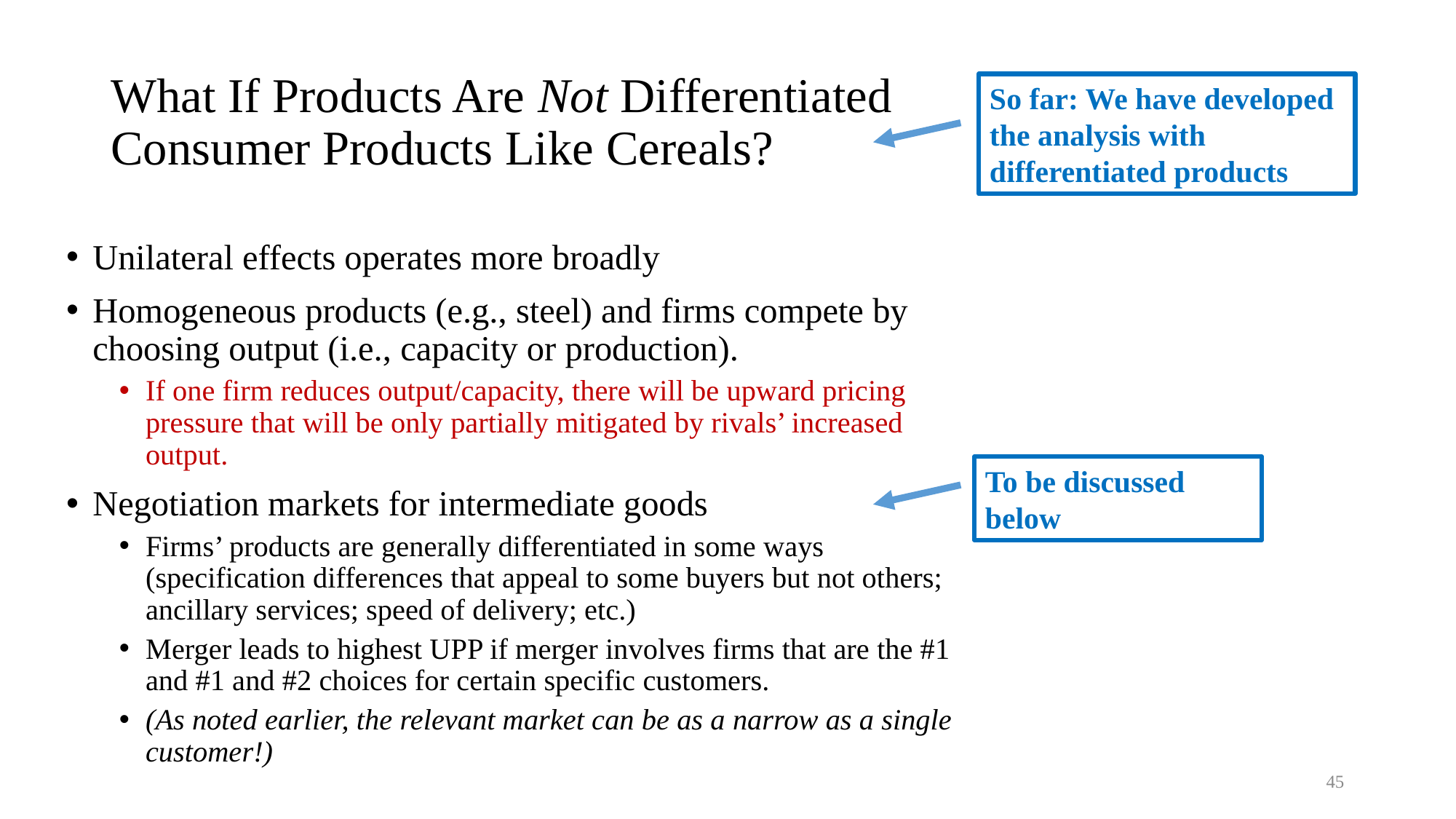

# What If Products Are Not Differentiated Consumer Products Like Cereals?
So far: We have developed the analysis with differentiated products
Unilateral effects operates more broadly
Homogeneous products (e.g., steel) and firms compete by choosing output (i.e., capacity or production).
If one firm reduces output/capacity, there will be upward pricing pressure that will be only partially mitigated by rivals’ increased output.
Negotiation markets for intermediate goods
Firms’ products are generally differentiated in some ways (specification differences that appeal to some buyers but not others; ancillary services; speed of delivery; etc.)
Merger leads to highest UPP if merger involves firms that are the #1 and #1 and #2 choices for certain specific customers.
(As noted earlier, the relevant market can be as a narrow as a single customer!)
To be discussed below
45